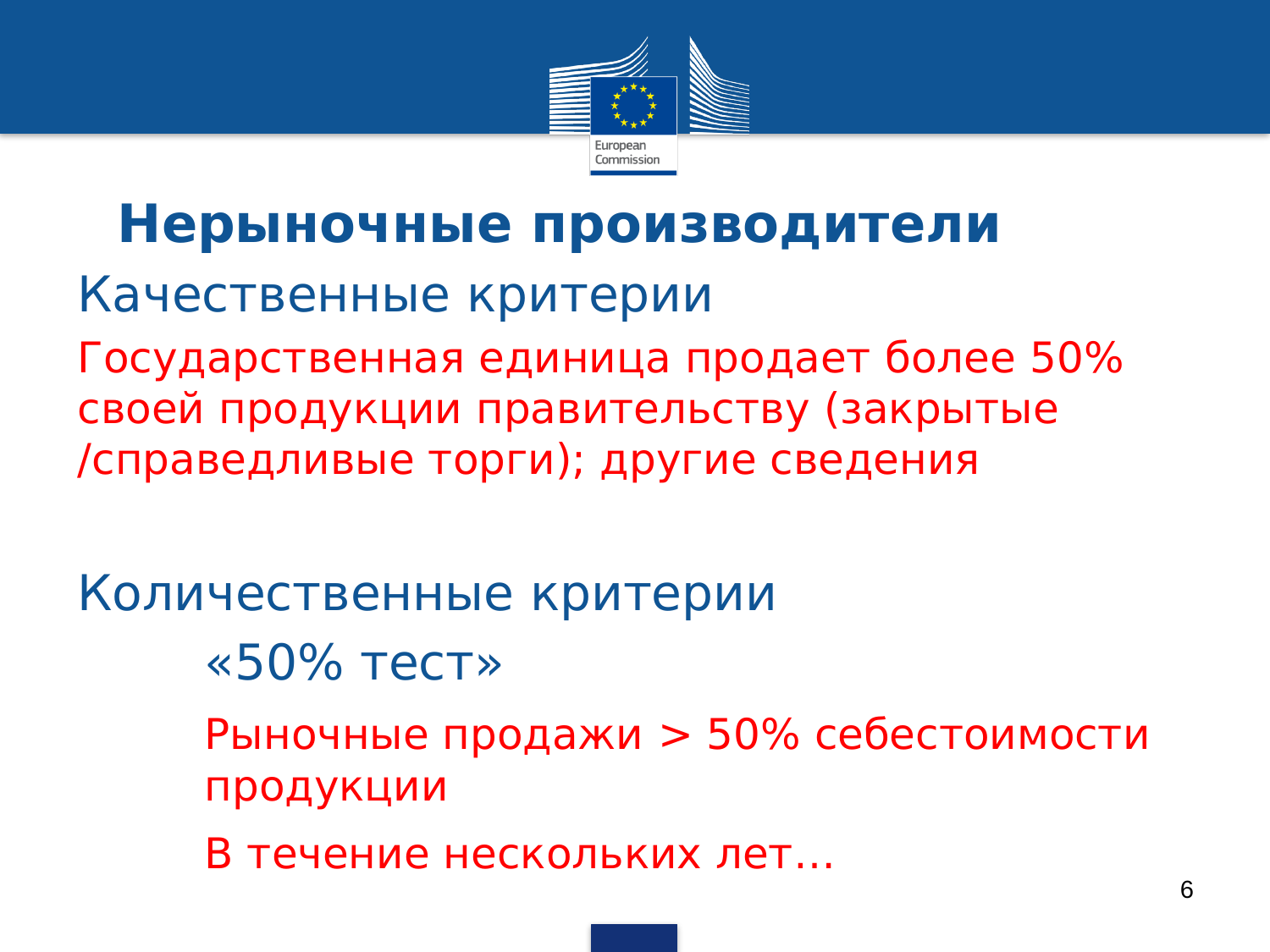

# Нерыночные производители
Качественные критерии
Государственная единица продает более 50% своей продукции правительству (закрытые /справедливые торги); другие сведения

Количественные критерии
	«50% тест»
	Рыночные продажи > 50% себестоимости 	продукции
	В течение нескольких лет…
6